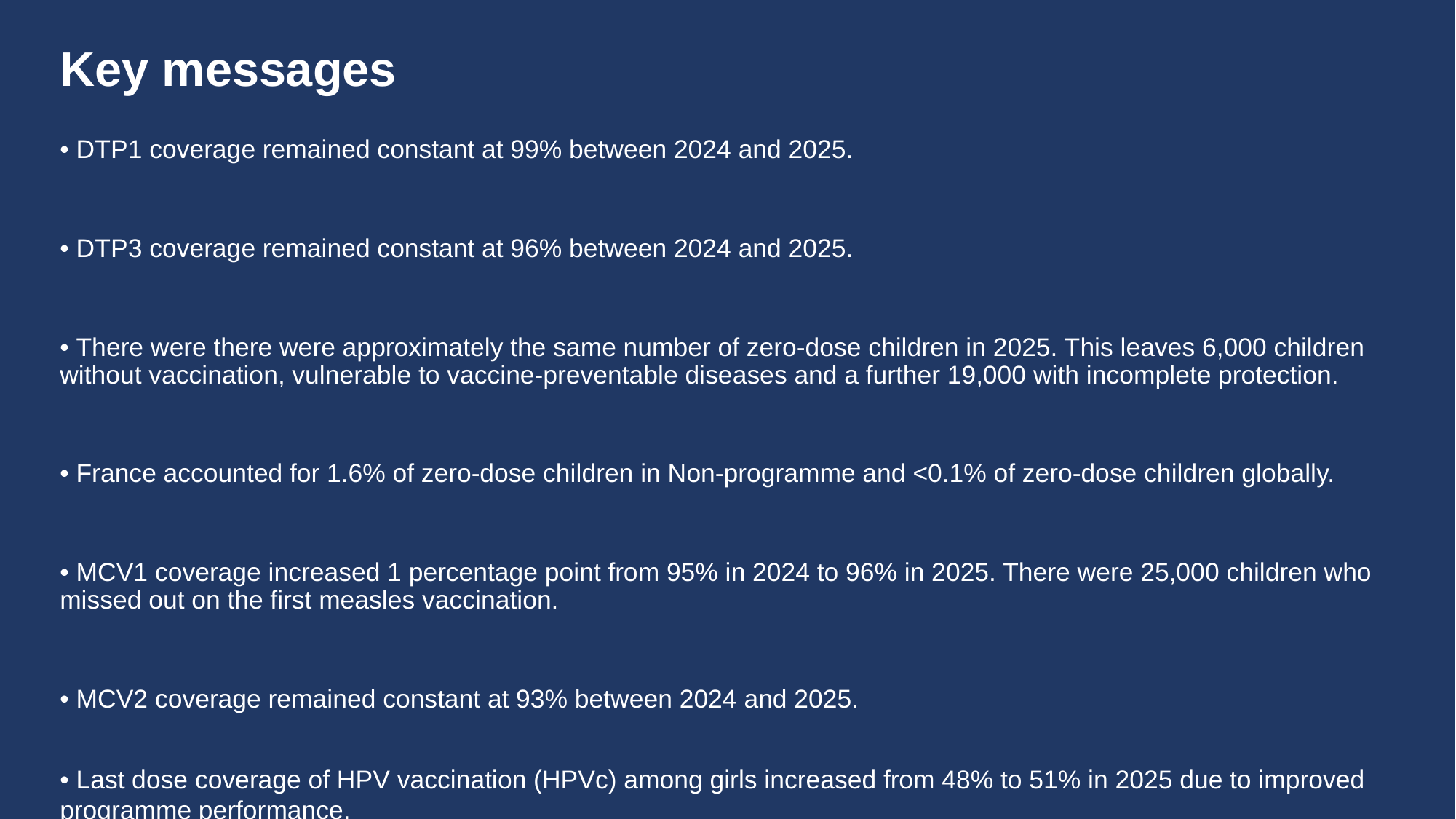

# Key messages
• DTP1 coverage remained constant at 99% between 2024 and 2025.

• DTP3 coverage remained constant at 96% between 2024 and 2025.

• There were there were approximately the same number of zero-dose children in 2025. This leaves 6,000 children without vaccination, vulnerable to vaccine-preventable diseases and a further 19,000 with incomplete protection.

• France accounted for 1.6% of zero-dose children in Non-programme and <0.1% of zero-dose children globally.

• MCV1 coverage increased 1 percentage point from 95% in 2024 to 96% in 2025. There were 25,000 children who missed out on the first measles vaccination.

• MCV2 coverage remained constant at 93% between 2024 and 2025.

• Last dose coverage of HPV vaccination (HPVc) among girls increased from 48% to 51% in 2025 due to improved programme performance.